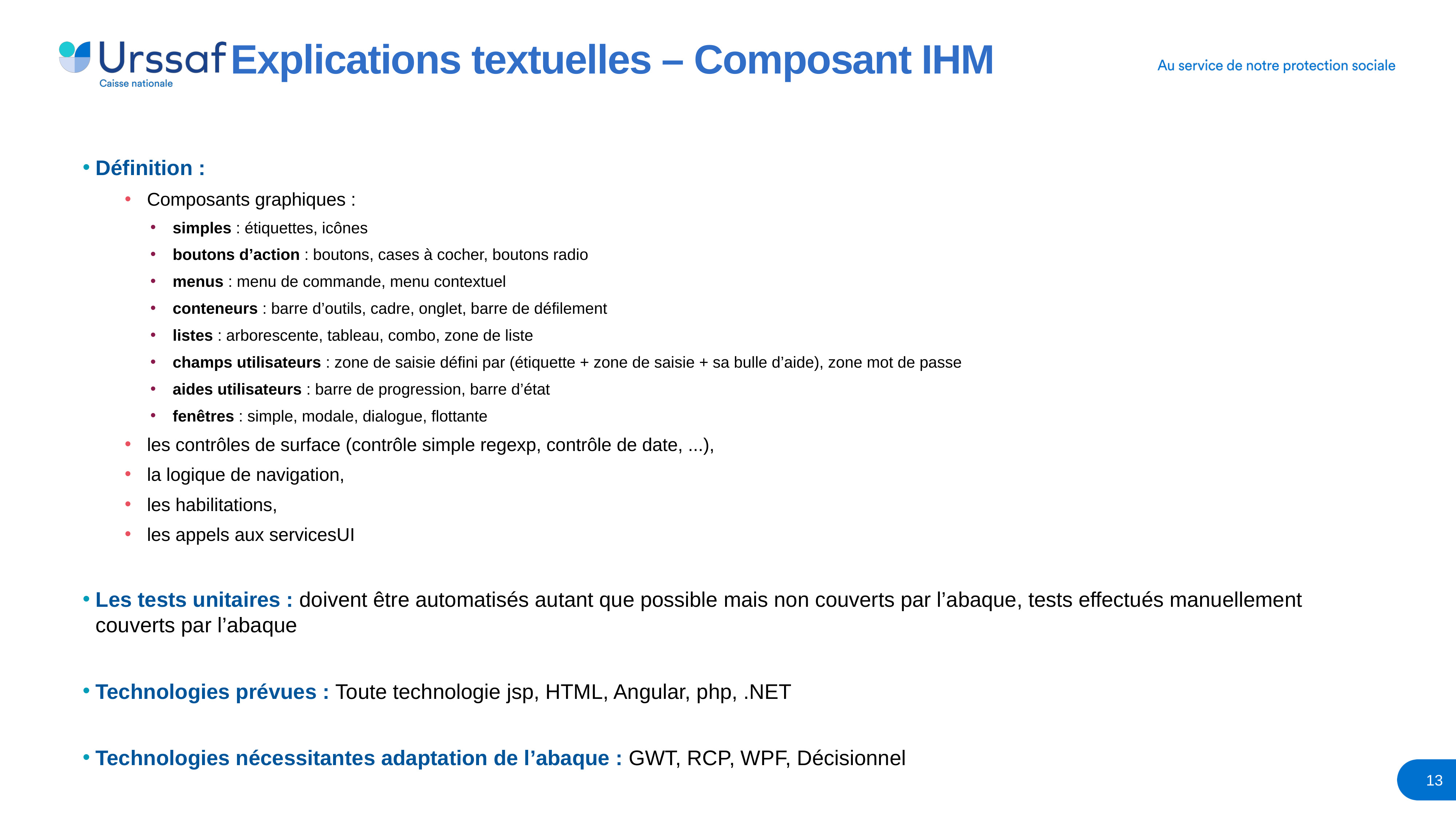

# Explications textuelles – Composant IHM
Définition :
Composants graphiques :
simples : étiquettes, icônes
boutons d’action : boutons, cases à cocher, boutons radio
menus : menu de commande, menu contextuel
conteneurs : barre d’outils, cadre, onglet, barre de défilement
listes : arborescente, tableau, combo, zone de liste
champs utilisateurs : zone de saisie défini par (étiquette + zone de saisie + sa bulle d’aide), zone mot de passe
aides utilisateurs : barre de progression, barre d’état
fenêtres : simple, modale, dialogue, flottante
les contrôles de surface (contrôle simple regexp, contrôle de date, ...),
la logique de navigation,
les habilitations,
les appels aux servicesUI

Les tests unitaires : doivent être automatisés autant que possible mais non couverts par l’abaque, tests effectués manuellement couverts par l’abaque

Technologies prévues : Toute technologie jsp, HTML, Angular, php, .NET

Technologies nécessitantes adaptation de l’abaque : GWT, RCP, WPF, Décisionnel